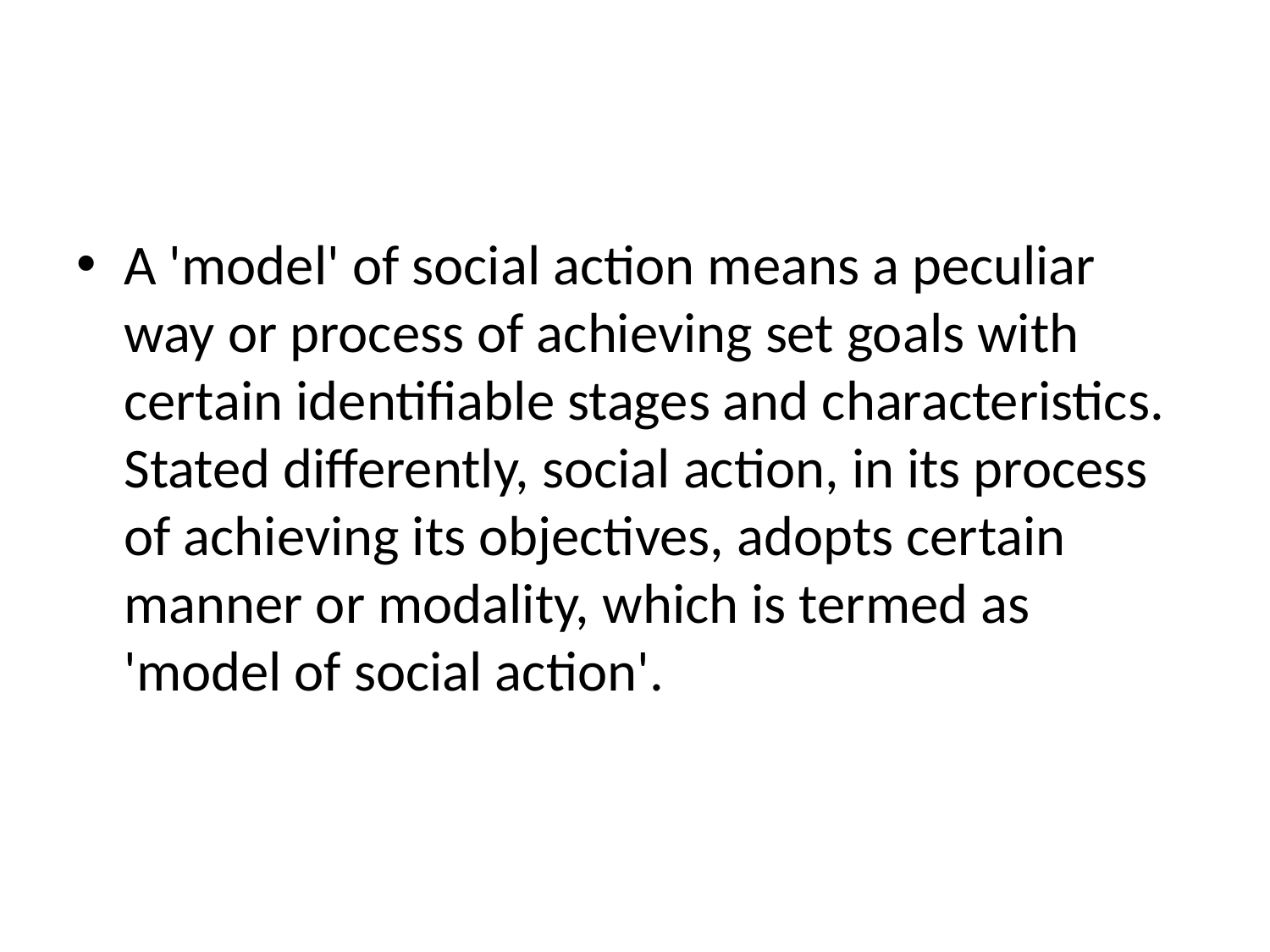

A 'model' of social action means a peculiar way or process of achieving set goals with certain identifiable stages and characteristics. Stated differently, social action, in its process of achieving its objectives, adopts certain manner or modality, which is termed as 'model of social action'.